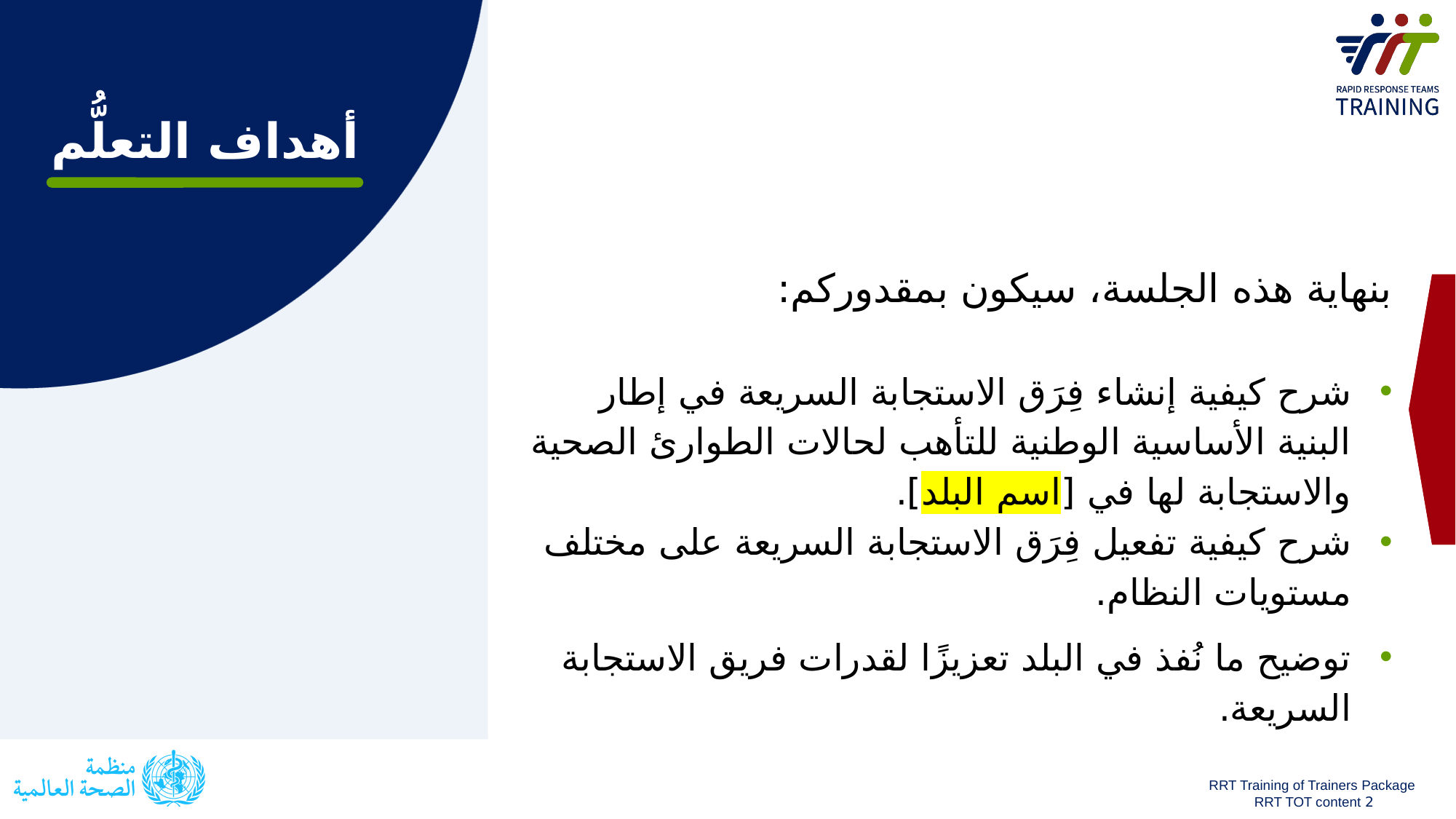

أهداف التعلُّم
بنهاية هذه الجلسة، سيكون بمقدوركم:

شرح كيفية إنشاء فِرَق الاستجابة السريعة في إطار البنية الأساسية الوطنية للتأهب لحالات الطوارئ الصحية والاستجابة لها في [اسم البلد].
شرح كيفية تفعيل فِرَق الاستجابة السريعة على مختلف مستويات النظام.
توضيح ما نُفذ في البلد تعزيزًا لقدرات فريق الاستجابة السريعة.